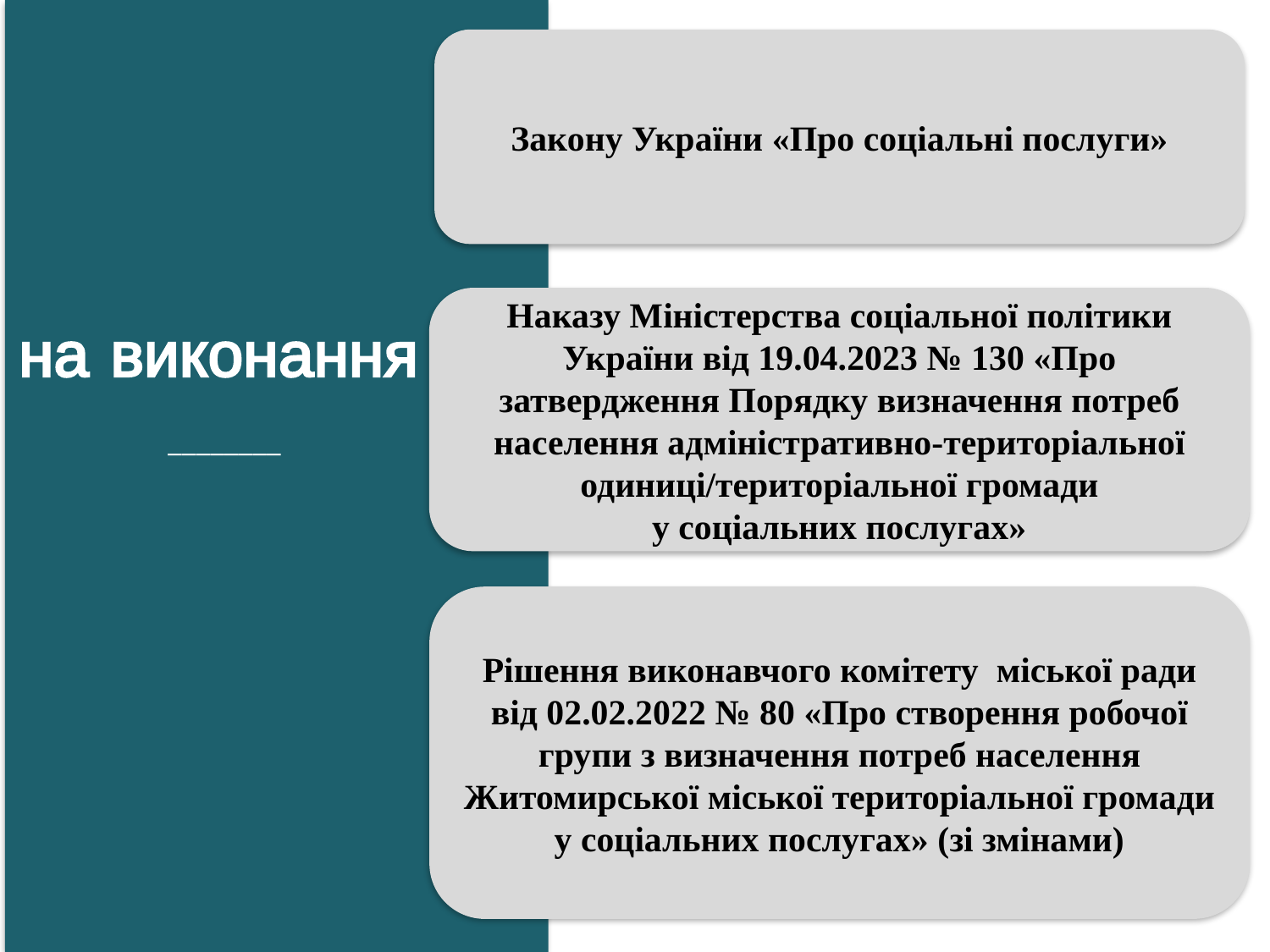

Закону України «Про соціальні послуги»
Наказу Міністерства соціальної політики України від 19.04.2023 № 130 «Про затвердження Порядку визначення потреб населення адміністративно-територіальної одиниці/територіальної громади
у соціальних послугах»
на виконання
                 ________
Рішення виконавчого комітету  міської ради від 02.02.2022 № 80 «Про створення робочої групи з визначення потреб населення Житомирської міської територіальної громади у соціальних послугах» (зі змінами)